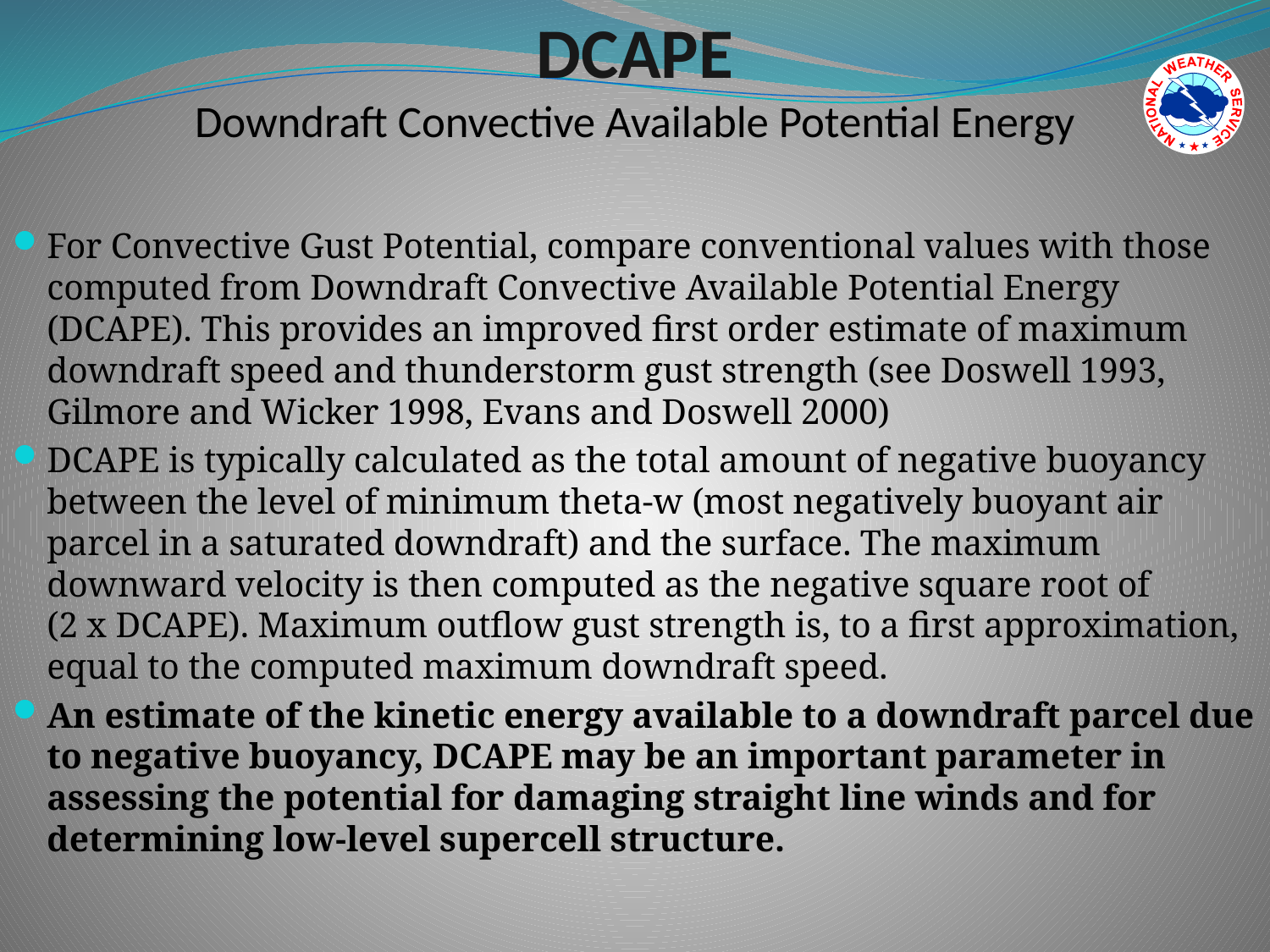

# DCAPE Downdraft Convective Available Potential Energy
For Convective Gust Potential, compare conventional values with those computed from Downdraft Convective Available Potential Energy (DCAPE). This provides an improved first order estimate of maximum downdraft speed and thunderstorm gust strength (see Doswell 1993, Gilmore and Wicker 1998, Evans and Doswell 2000)
DCAPE is typically calculated as the total amount of negative buoyancy between the level of minimum theta-w (most negatively buoyant air parcel in a saturated downdraft) and the surface. The maximum downward velocity is then computed as the negative square root of
(2 x DCAPE). Maximum outflow gust strength is, to a first approximation, equal to the computed maximum downdraft speed.
An estimate of the kinetic energy available to a downdraft parcel due to negative buoyancy, DCAPE may be an important parameter in assessing the potential for damaging straight line winds and for determining low-level supercell structure.